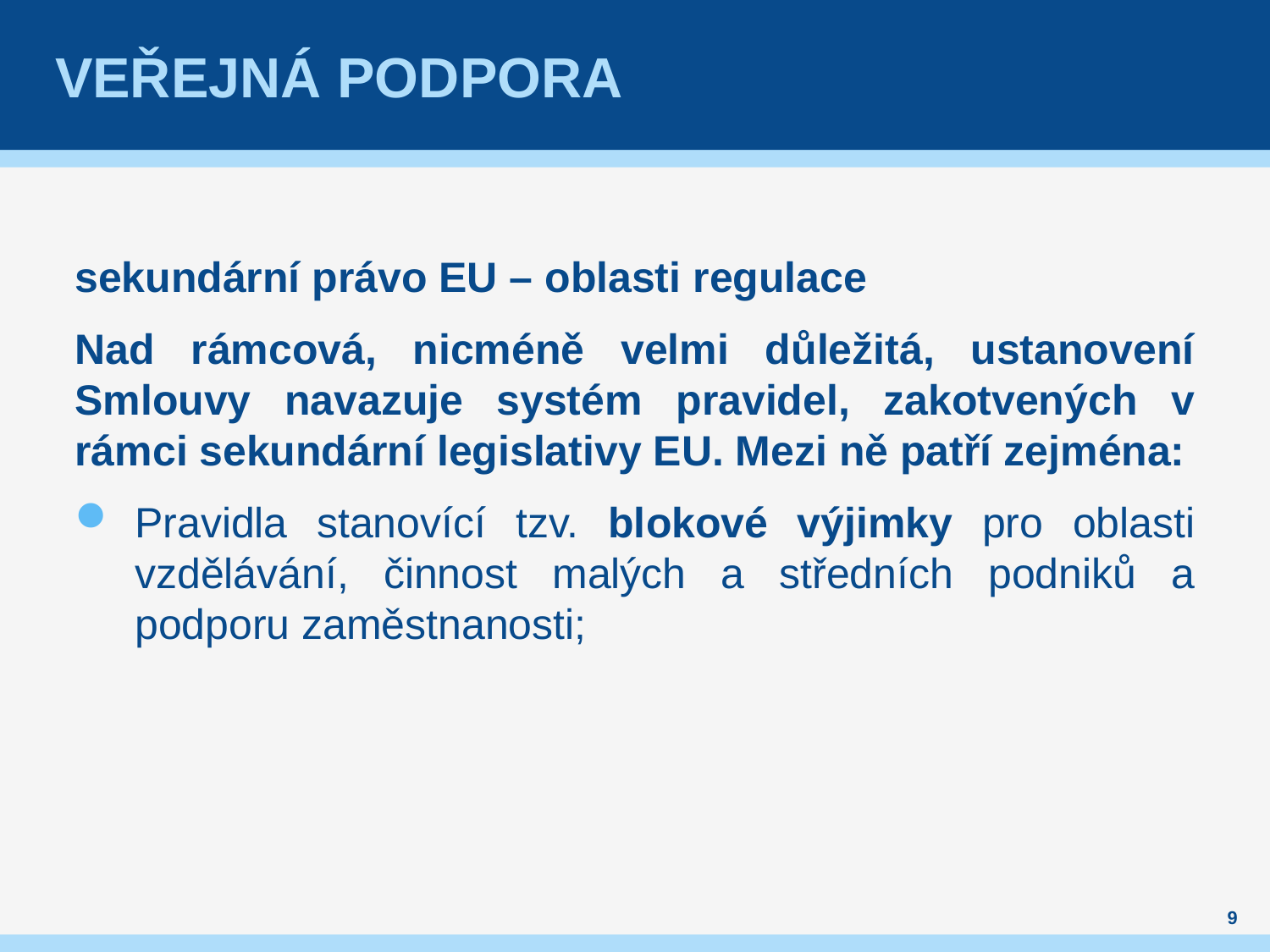

# Veřejná podpora
sekundární právo EU – oblasti regulace
Nad rámcová, nicméně velmi důležitá, ustanovení Smlouvy navazuje systém pravidel, zakotvených v rámci sekundární legislativy EU. Mezi ně patří zejména:
Pravidla stanovící tzv. blokové výjimky pro oblasti vzdělávání, činnost malých a středních podniků a podporu zaměstnanosti;

9